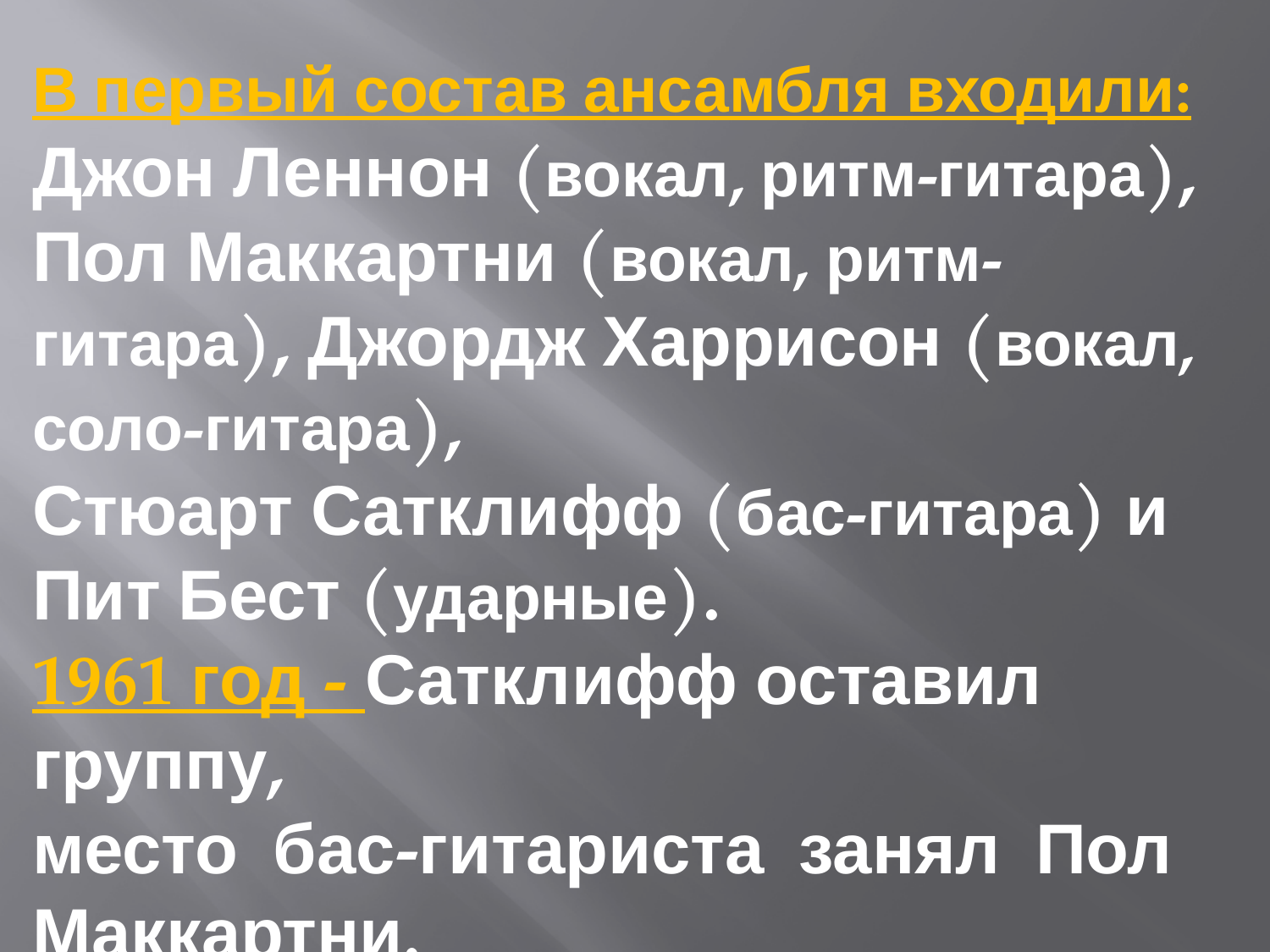

В первый состав ансамбля входили: Джон Леннон (вокал, ритм-гитара),
Пол Маккартни (вокал, ритм-гитара), Джордж Харрисон (вокал, соло-гитара),
Стюарт Сатклифф (бас-гитара) и
Пит Бест (ударные).
1961 год - Сатклифф оставил группу,
место  бас-гитариста  занял  Пол Маккартни.
1962 год - Беста заменил Ринго Старр.